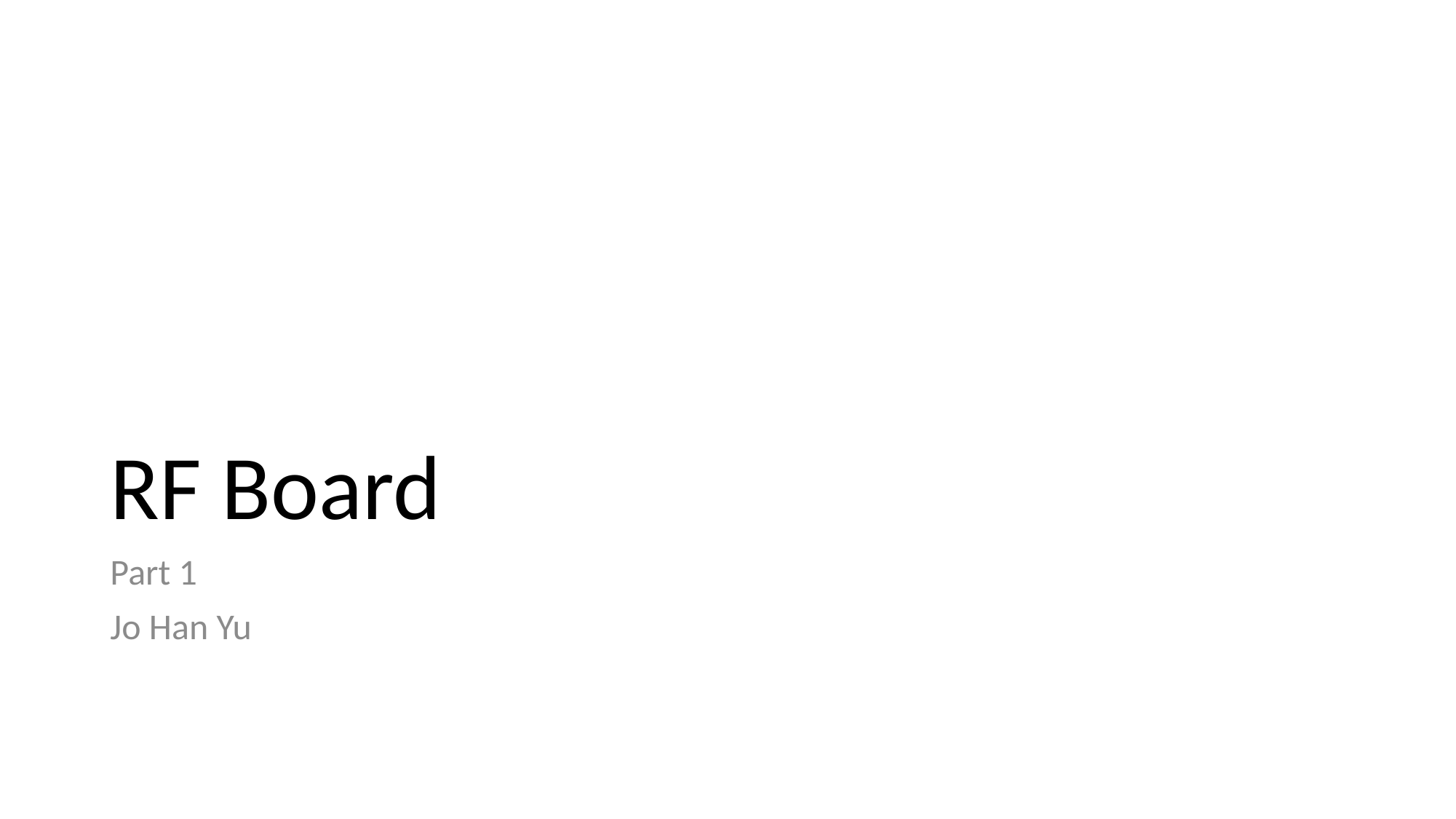

# RF Board
Part 1
Jo Han Yu